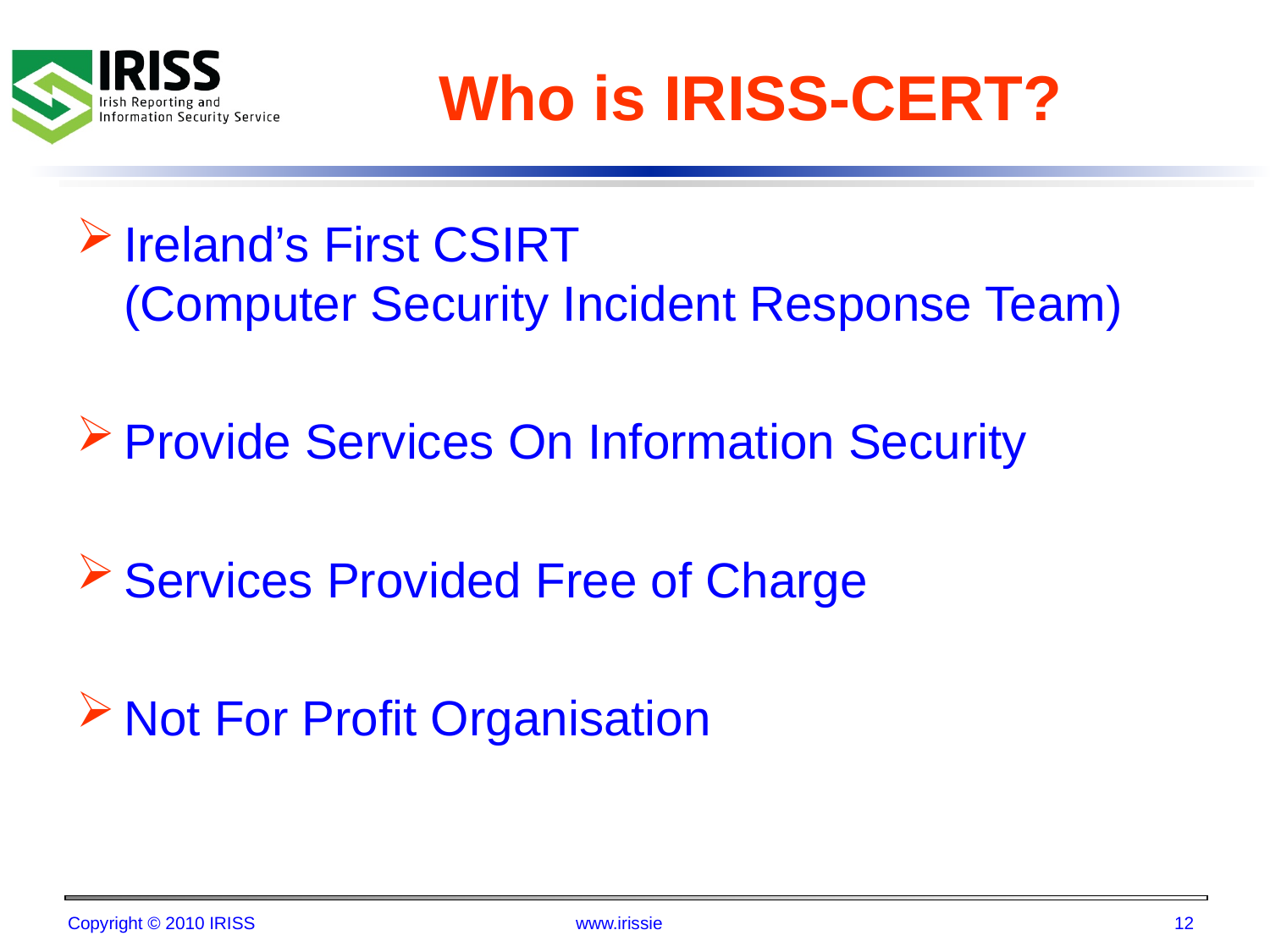

# Who is IRISS-CERT?
Ireland’s First CSIRT
(Computer Security Incident Response Team)

Provide Services On Information Security

Services Provided Free of Charge

Not For Profit Organisation

Copyright © 2010 IRISS 			www.irissie
12